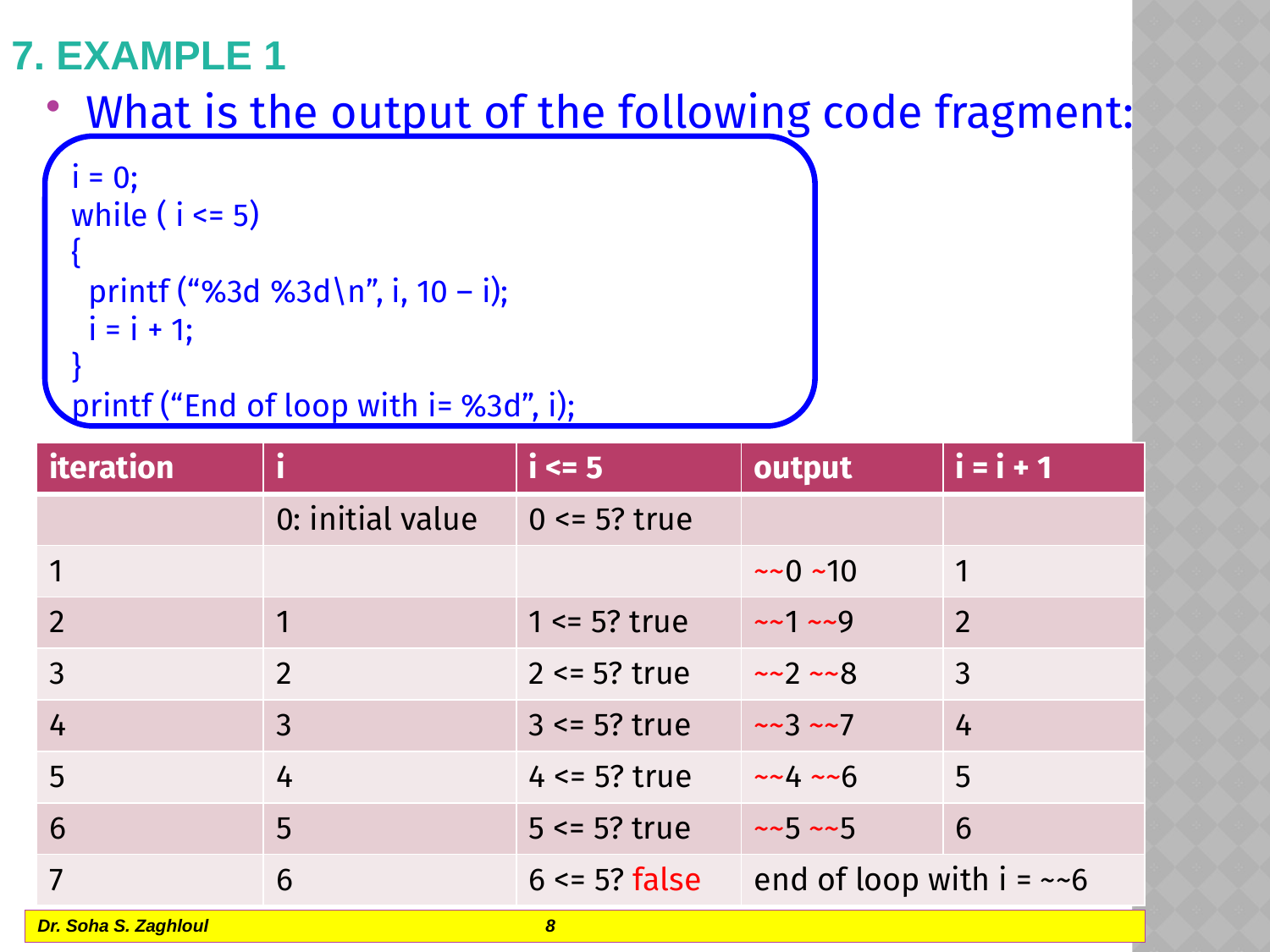

# 7. Example 1
What is the output of the following code fragment:
i = 0;
while ( i <= 5)
{
  printf (“%3d %3d\n”, i, 10 – i);
  i = i + 1;
}
printf (“End of loop with i= %3d”, i);
| iteration | i | i <= 5 | output | i = i + 1 |
| --- | --- | --- | --- | --- |
|  | 0: initial value | 0 <= 5? true |  |  |
| 1 |  |  | ~~0 ~10 | 1 |
| 2 | 1 | 1 <= 5? true | ~~1 ~~9 | 2 |
| 3 | 2 | 2 <= 5? true | ~~2 ~~8 | 3 |
| 4 | 3 | 3 <= 5? true | ~~3 ~~7 | 4 |
| 5 | 4 | 4 <= 5? true | ~~4 ~~6 | 5 |
| 6 | 5 | 5 <= 5? true | ~~5 ~~5 | 6 |
| 7 | 6 | 6 <= 5? false | end of loop with i = ~~6 |  |
Dr. Soha S. Zaghloul			8